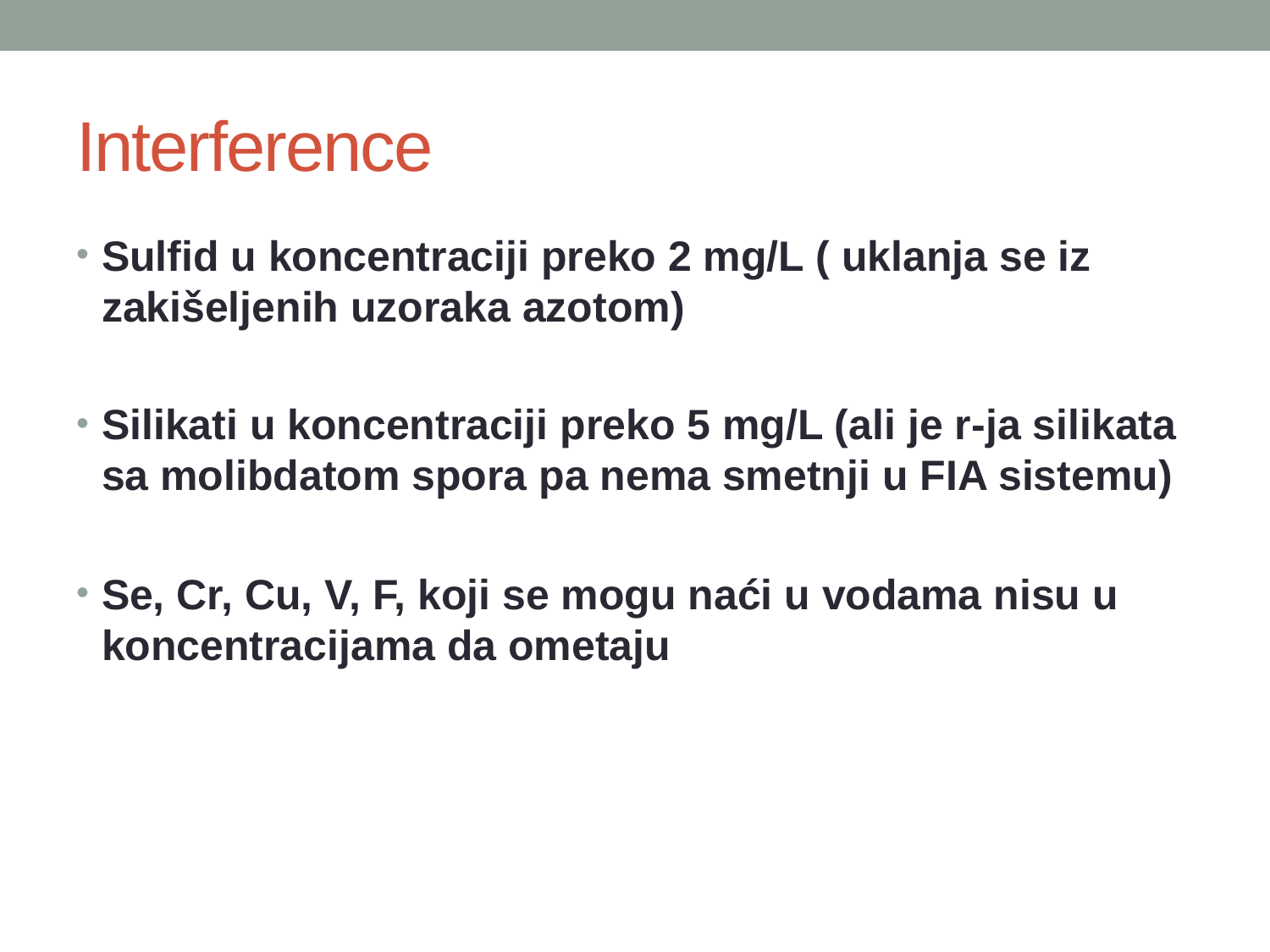

# Interference
Sulfid u koncentraciji preko 2 mg/L ( uklanja se iz zakišeljenih uzoraka azotom)

Silikati u koncentraciji preko 5 mg/L (ali je r-ja silikata sa molibdatom spora pa nema smetnji u FIA sistemu)

Se, Cr, Cu, V, F, koji se mogu naći u vodama nisu u koncentracijama da ometaju